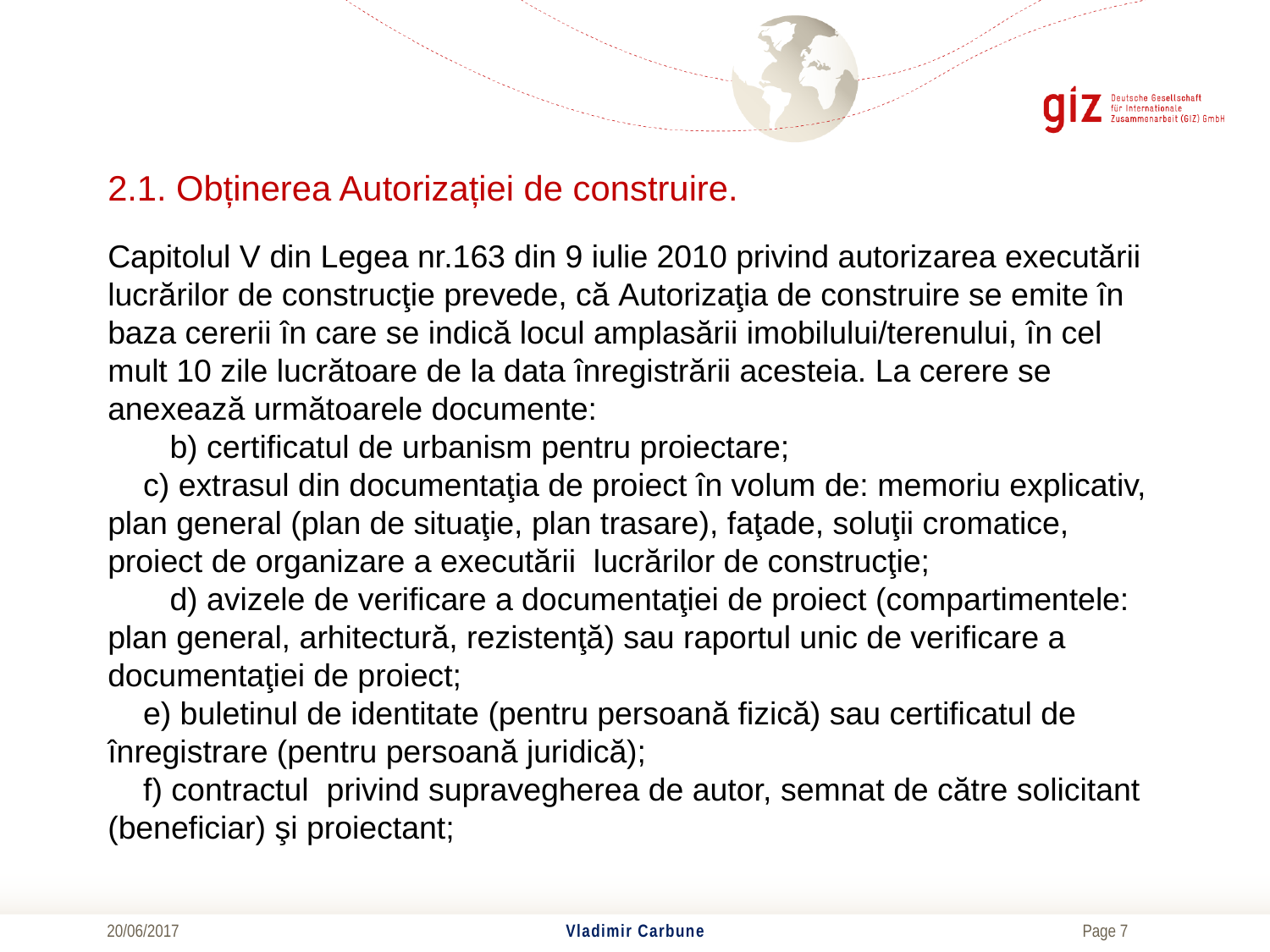

# 2.1. Obținerea Autorizației de construire.
Capitolul V din Legea nr.163 din 9 iulie 2010 privind autorizarea executării lucrărilor de construcţie prevede, că Autorizaţia de construire se emite în baza cererii în care se indică locul amplasării imobilului/terenului, în cel mult 10 zile lucrătoare de la data înregistrării acesteia. La cerere se anexează următoarele documente:
       b) certificatul de urbanism pentru proiectare; 
    c) extrasul din documentaţia de proiect în volum de: memoriu explicativ, plan general (plan de situaţie, plan trasare), faţade, soluţii cromatice, proiect de organizare a executării  lucrărilor de construcţie;
       d) avizele de verificare a documentaţiei de proiect (compartimentele: plan general, arhitectură, rezistenţă) sau raportul unic de verificare a documentaţiei de proiect;
    e) buletinul de identitate (pentru persoană fizică) sau certificatul de înregistrare (pentru persoană juridică); 
    f) contractul  privind supravegherea de autor, semnat de către solicitant  (beneficiar) şi proiectant;

20/06/2017
Vladimir Carbune